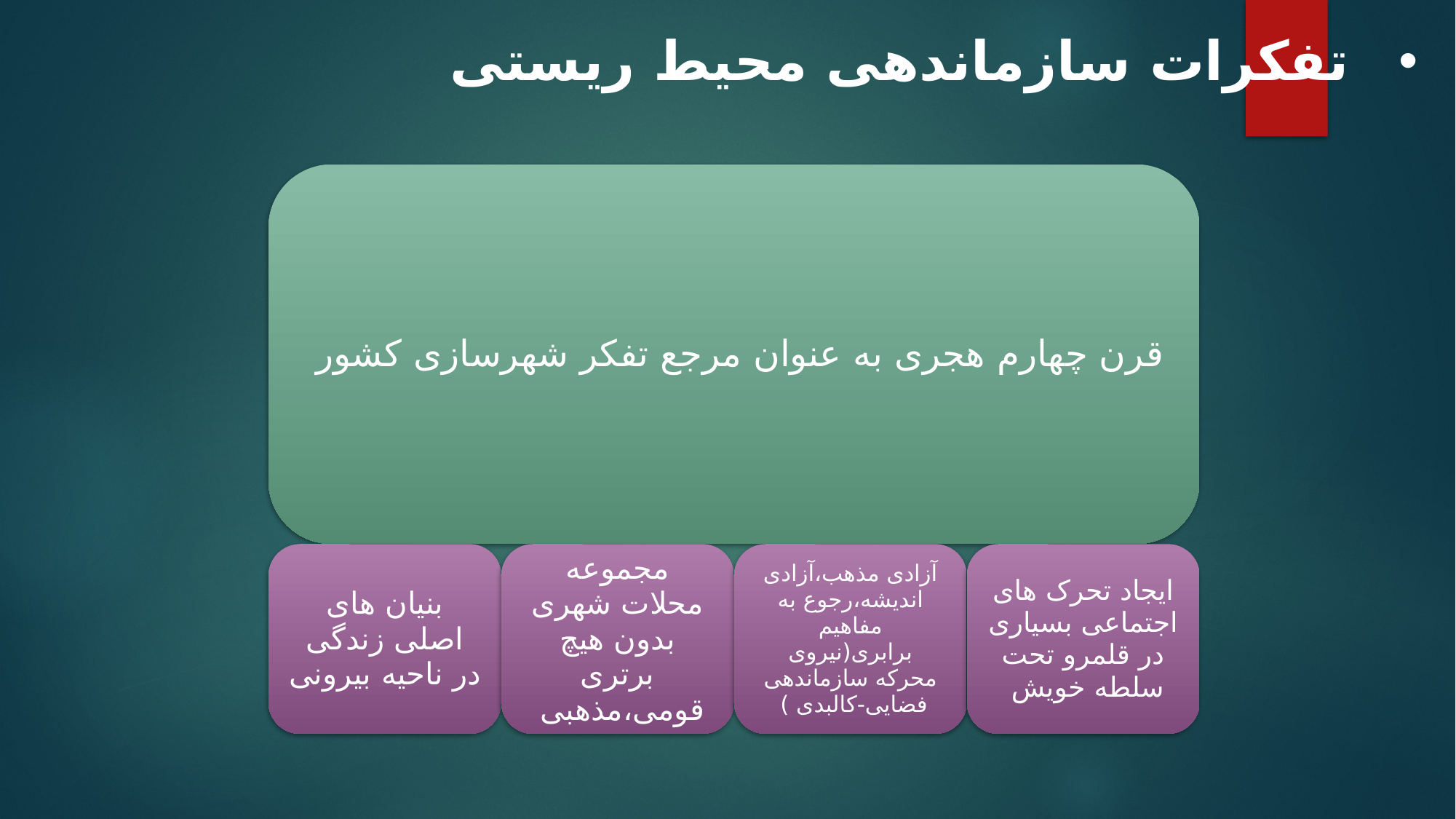

تفکرات سازماندهی محیط ریستی
قرن چهارم هجری به عنوان مرجع تفکر شهرسازی کشور
بنیان های اصلی زندگی در ناحیه بیرونی
ایجاد تحرک های اجتماعی بسیاری در قلمرو تحت سلطه خویش
آزادی مذهب،آزادی اندیشه،رجوع به مفاهیم برابری(نیروی محرکه سازماندهی فضایی-کالبدی )